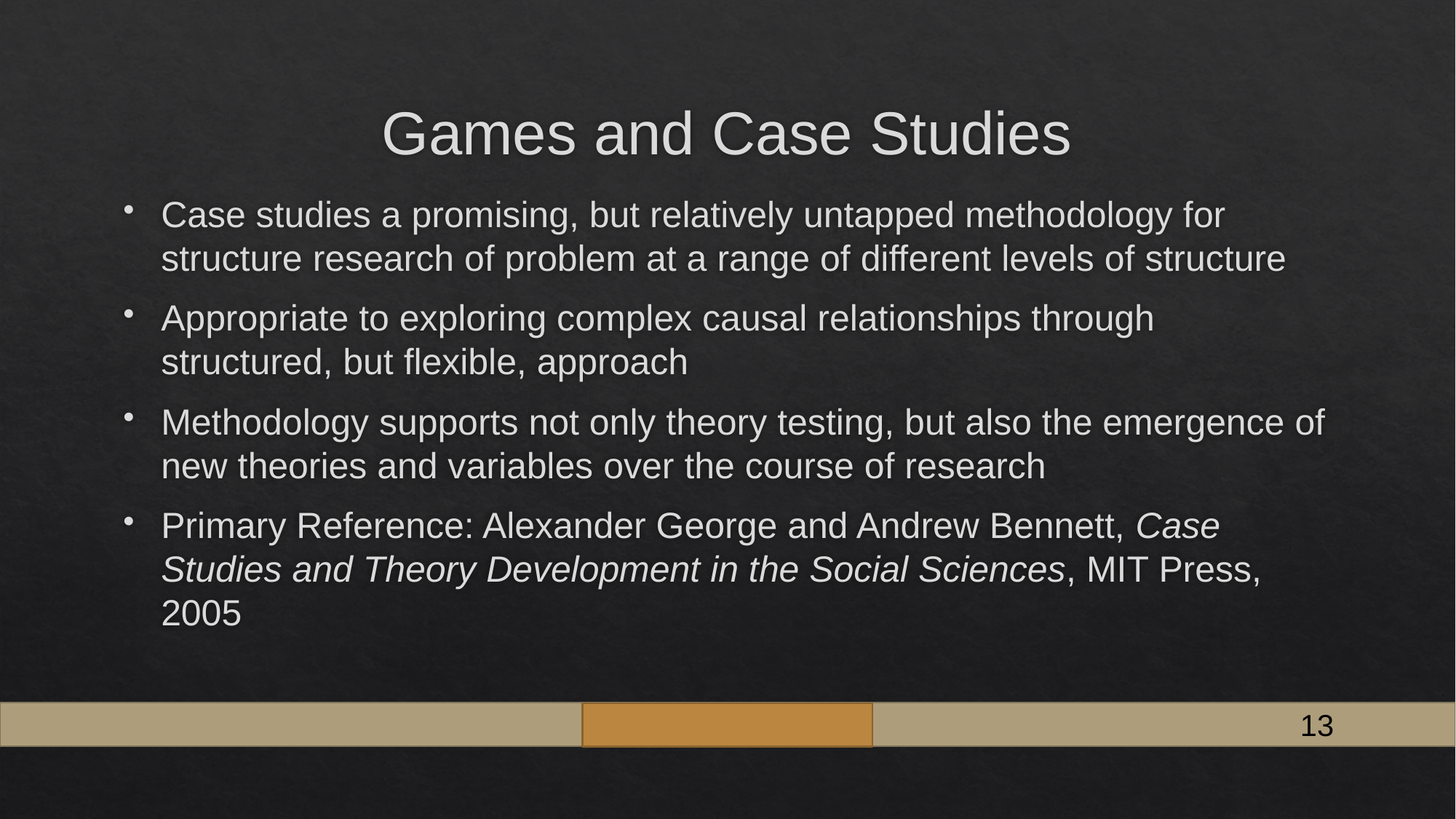

# Games and Case Studies
Case studies a promising, but relatively untapped methodology for structure research of problem at a range of different levels of structure
Appropriate to exploring complex causal relationships through structured, but flexible, approach
Methodology supports not only theory testing, but also the emergence of new theories and variables over the course of research
Primary Reference: Alexander George and Andrew Bennett, Case Studies and Theory Development in the Social Sciences, MIT Press, 2005
13